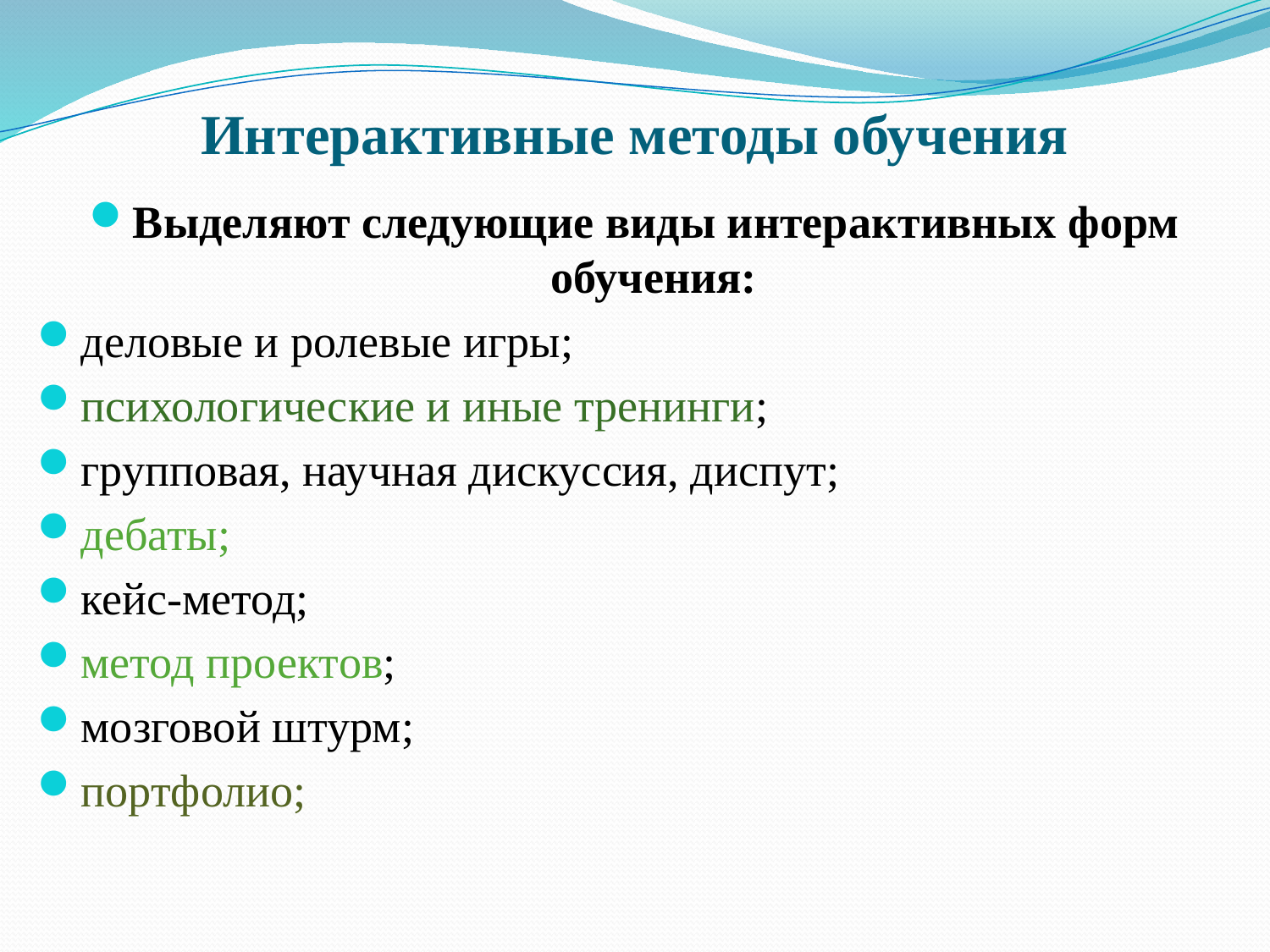

# Интерактивные методы обучения
Выделяют следующие виды интерактивных форм обучения:
деловые и ролевые игры;
психологические и иные тренинги;
групповая, научная дискуссия, диспут;
дебаты;
кейс-метод;
метод проектов;
мозговой штурм;
портфолио;